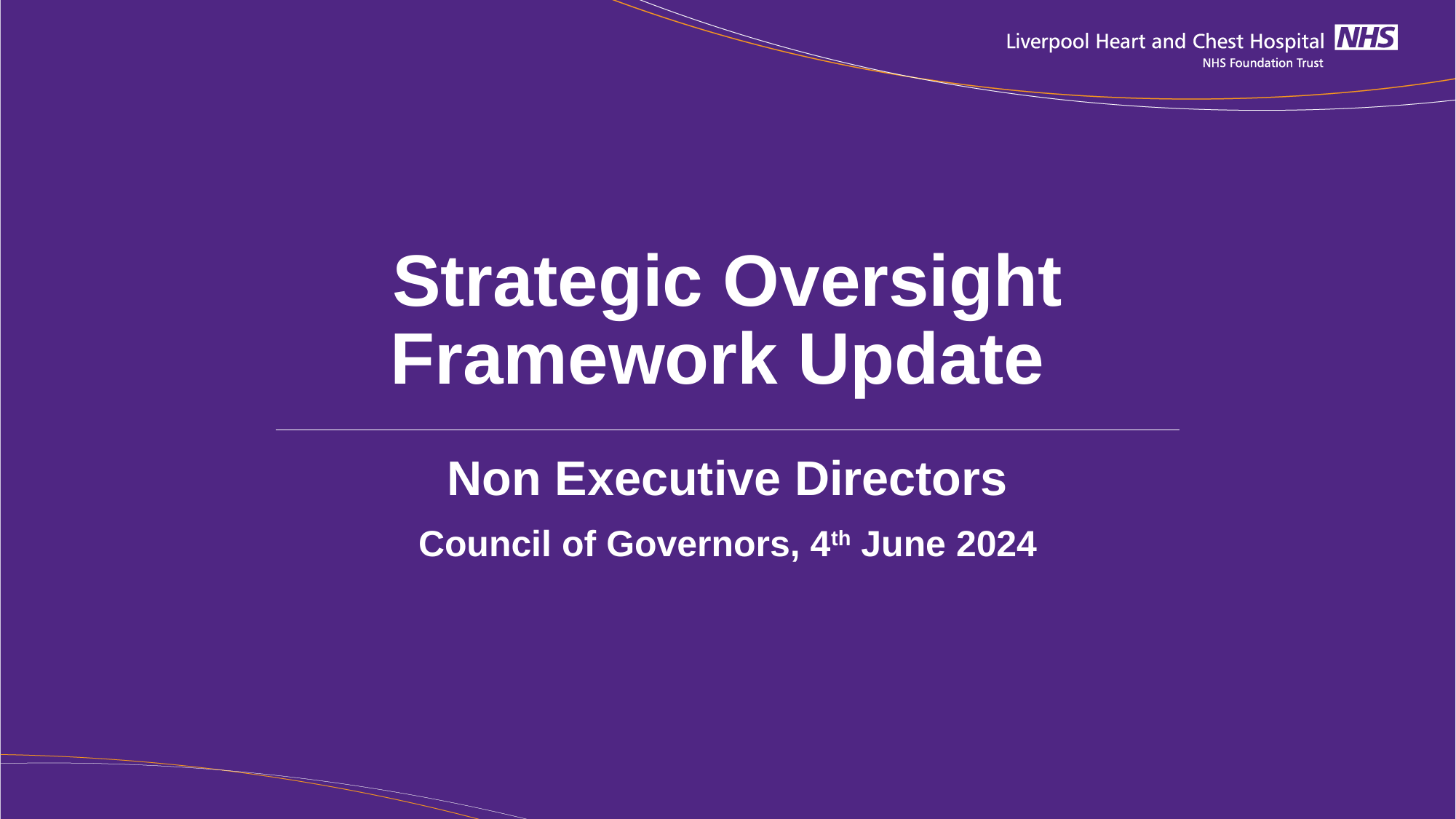

# Strategic Oversight Framework Update

Non Executive Directors
Council of Governors, 4th June 2024